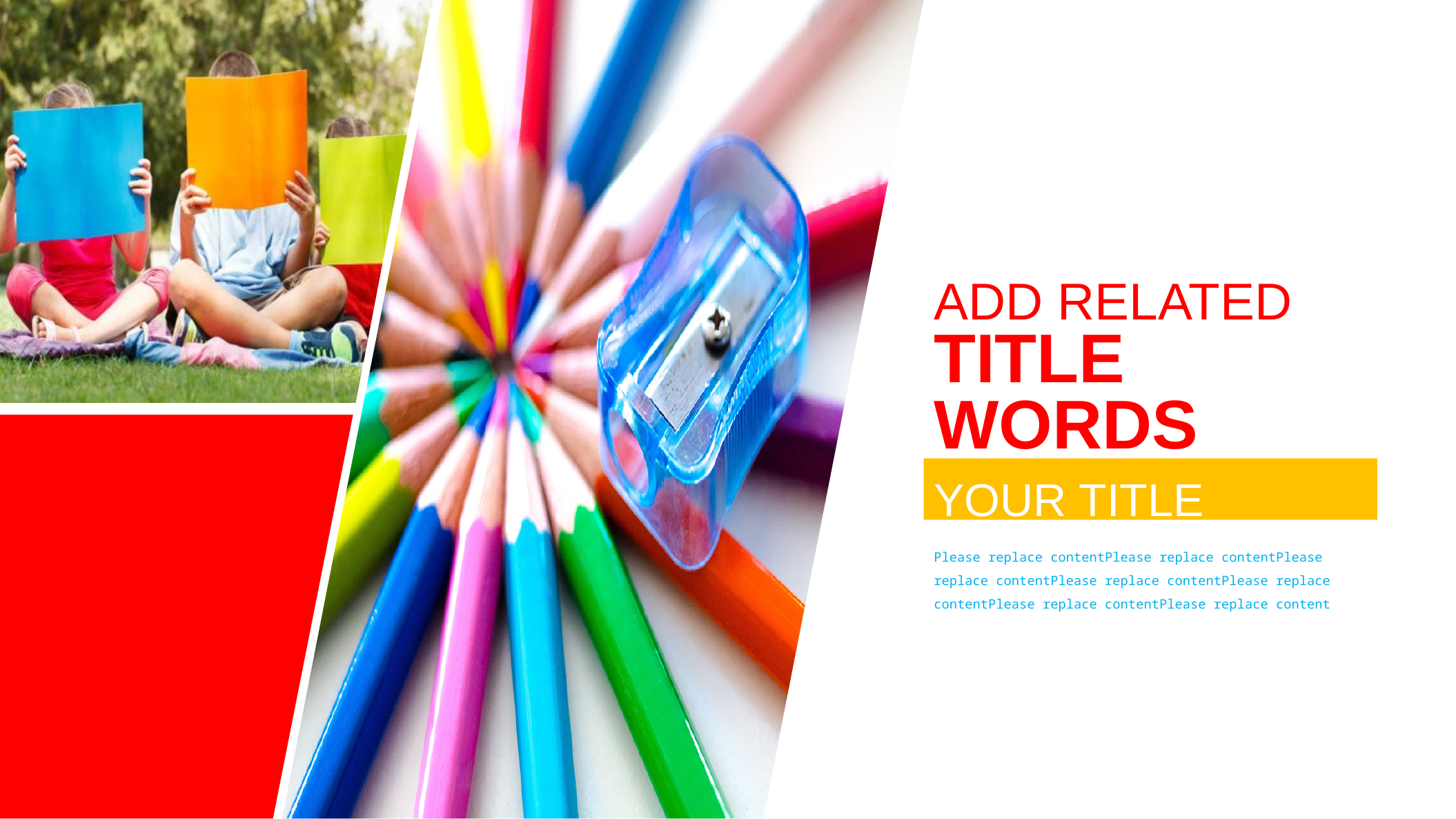

Add related
title words

YOUR TITLE

Please replace contentPlease replace contentPlease replace contentPlease replace contentPlease replace contentPlease replace contentPlease replace content